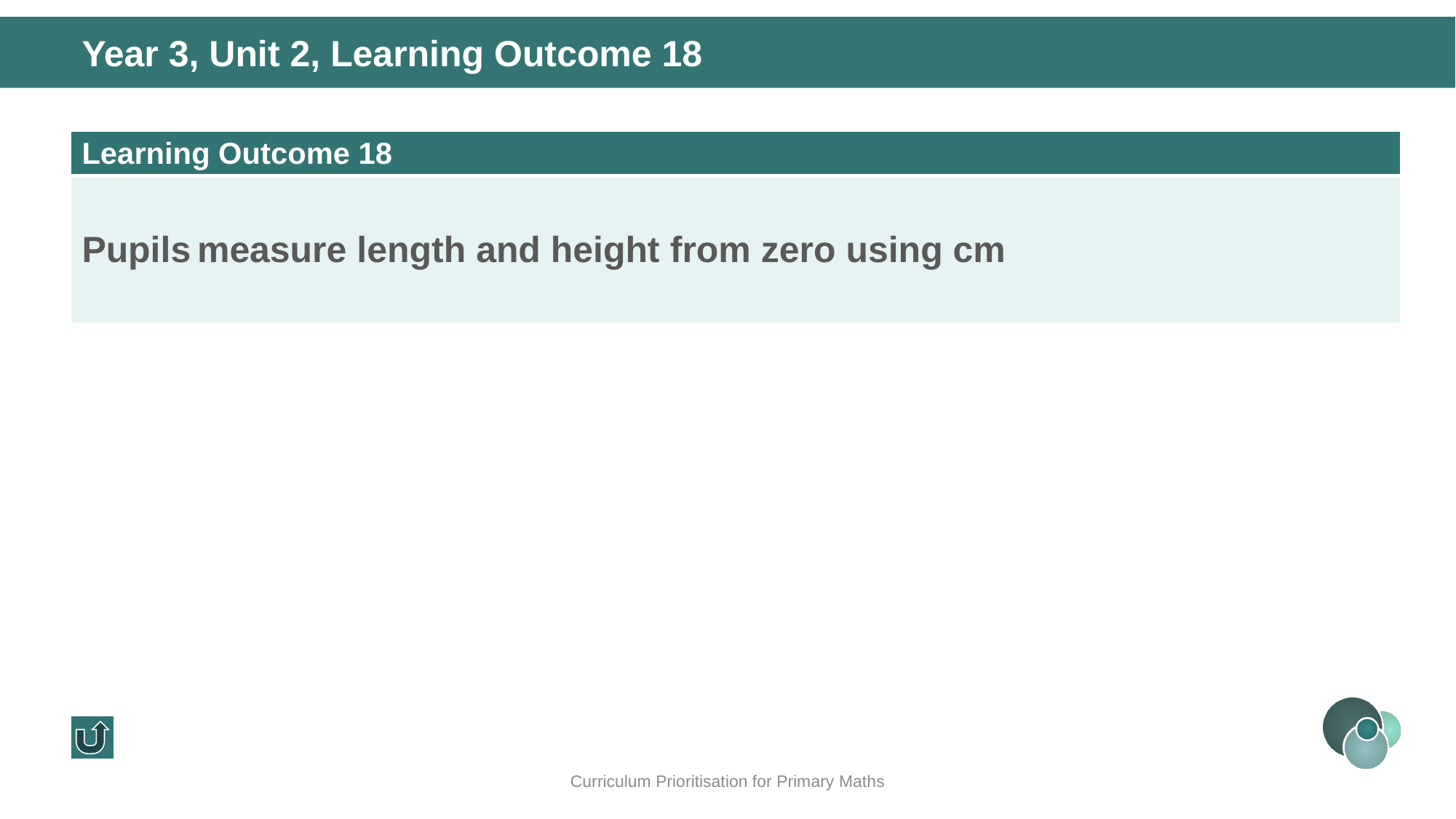

Year 3, Unit 2, Learning Outcome 18
| Learning Outcome 18 |
| --- |
| Pupils measure length and height from zero using cm |

Curriculum Prioritisation for Primary Maths